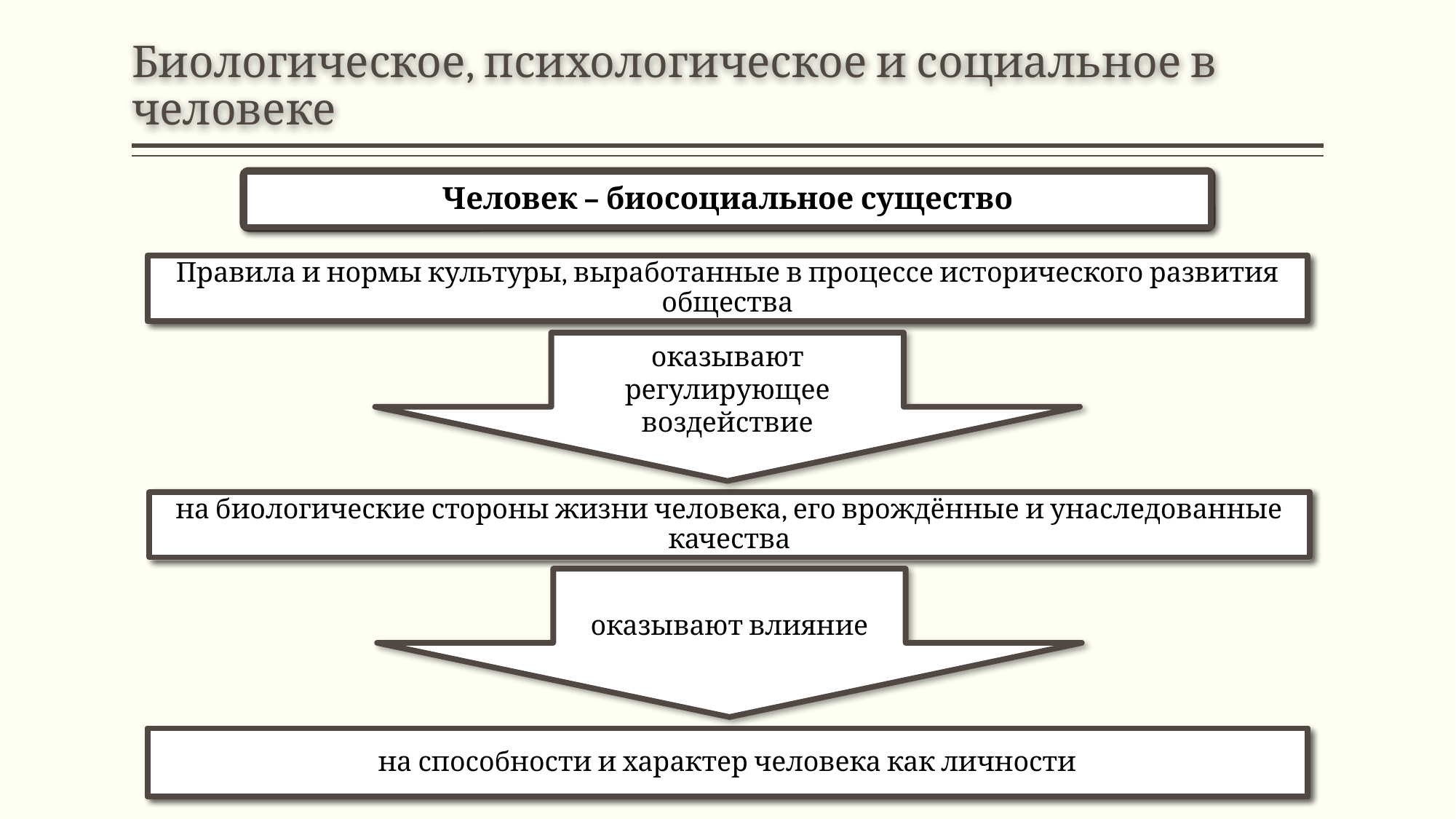

# Биологическое, психологическое и социальное в человеке

Человек – биосоциальное существо

Правила и нормы культуры, выработанные в процессе исторического развития общества
оказывают регулирующее воздействие

на биологические стороны жизни человека, его врождённые и унаследованные качества
оказывают влияние

на способности и характер человека как личности